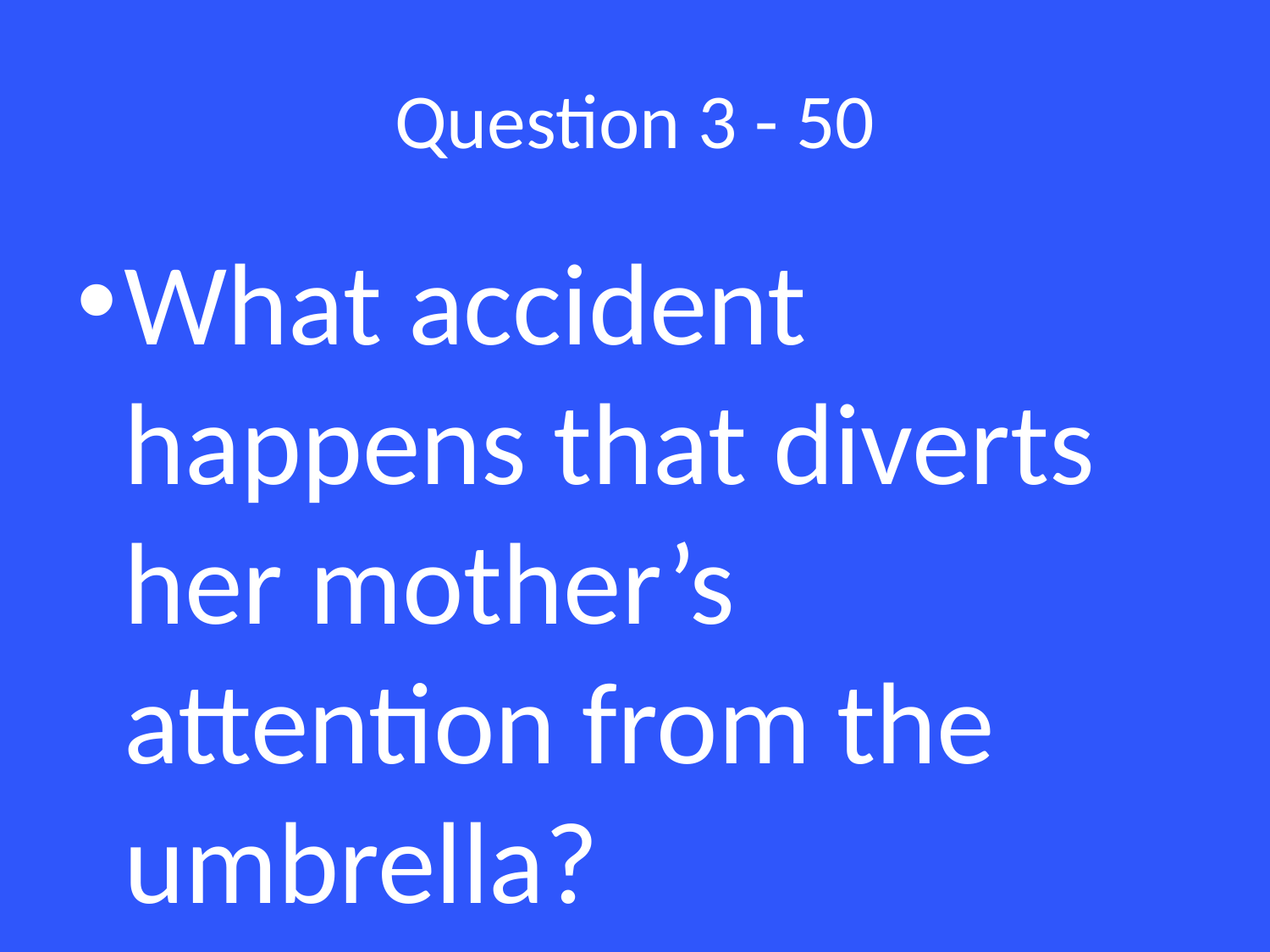

# Question 3 - 50
What accident happens that diverts her mother’s attention from the umbrella?